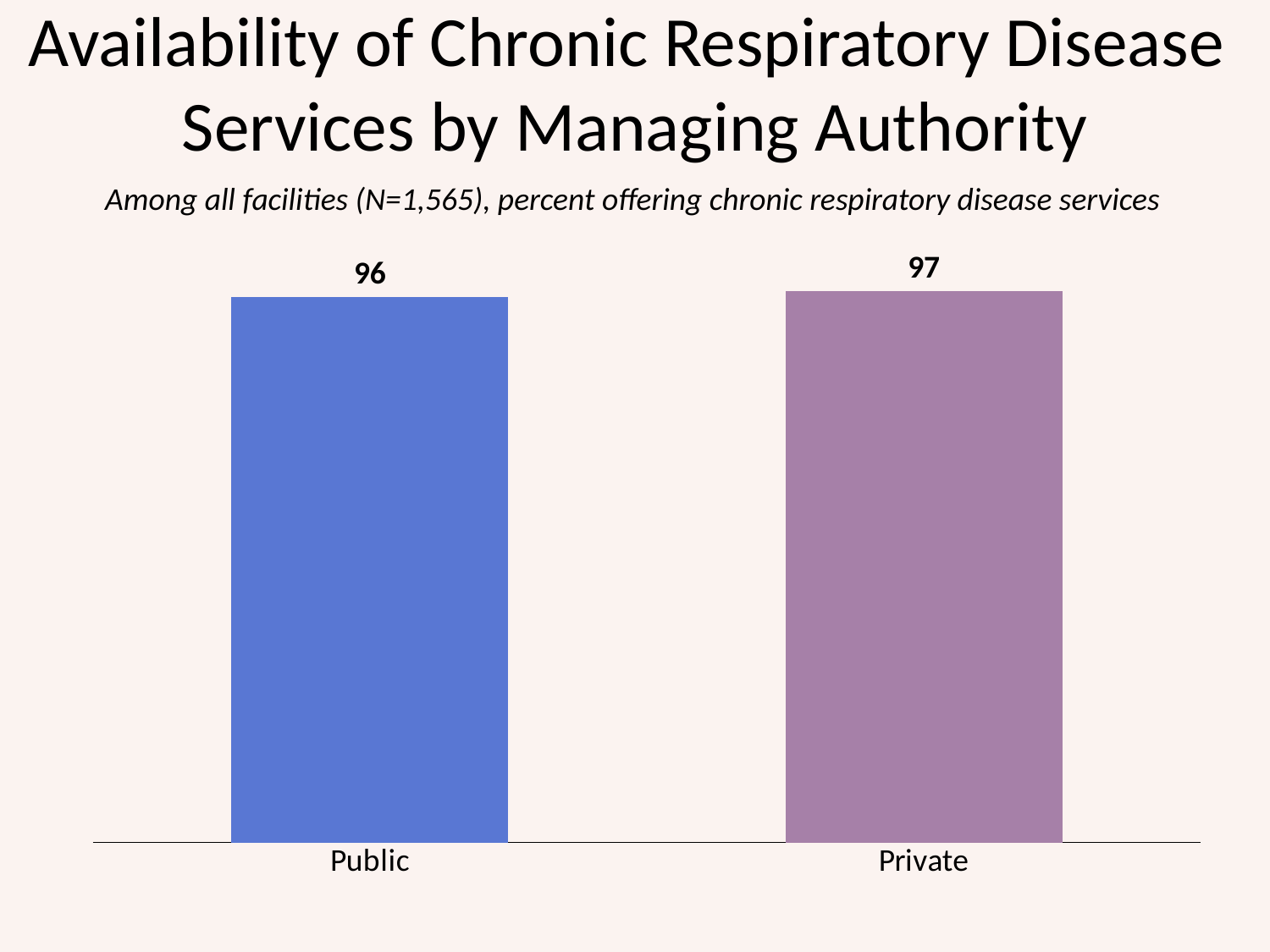

Availability of Chronic Respiratory Disease  Services by Managing Authority
Among all facilities (N=1,565), percent offering chronic respiratory disease services

### Chart

| Category | CVD |
|---|---|
| Public | 96.0 |
| Private | 97.0 |